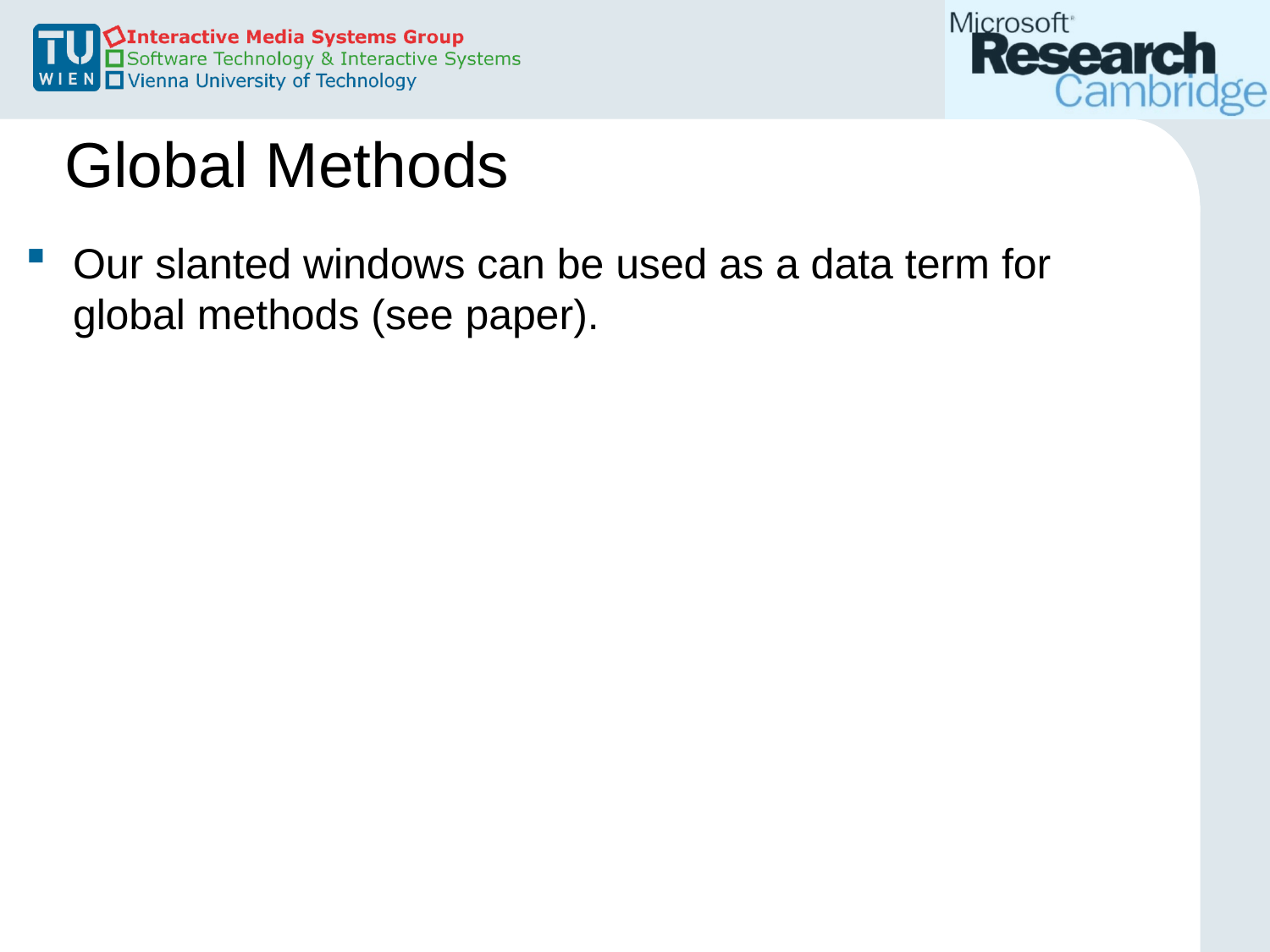

# Global Methods
Our slanted windows can be used as a data term for global methods (see paper).